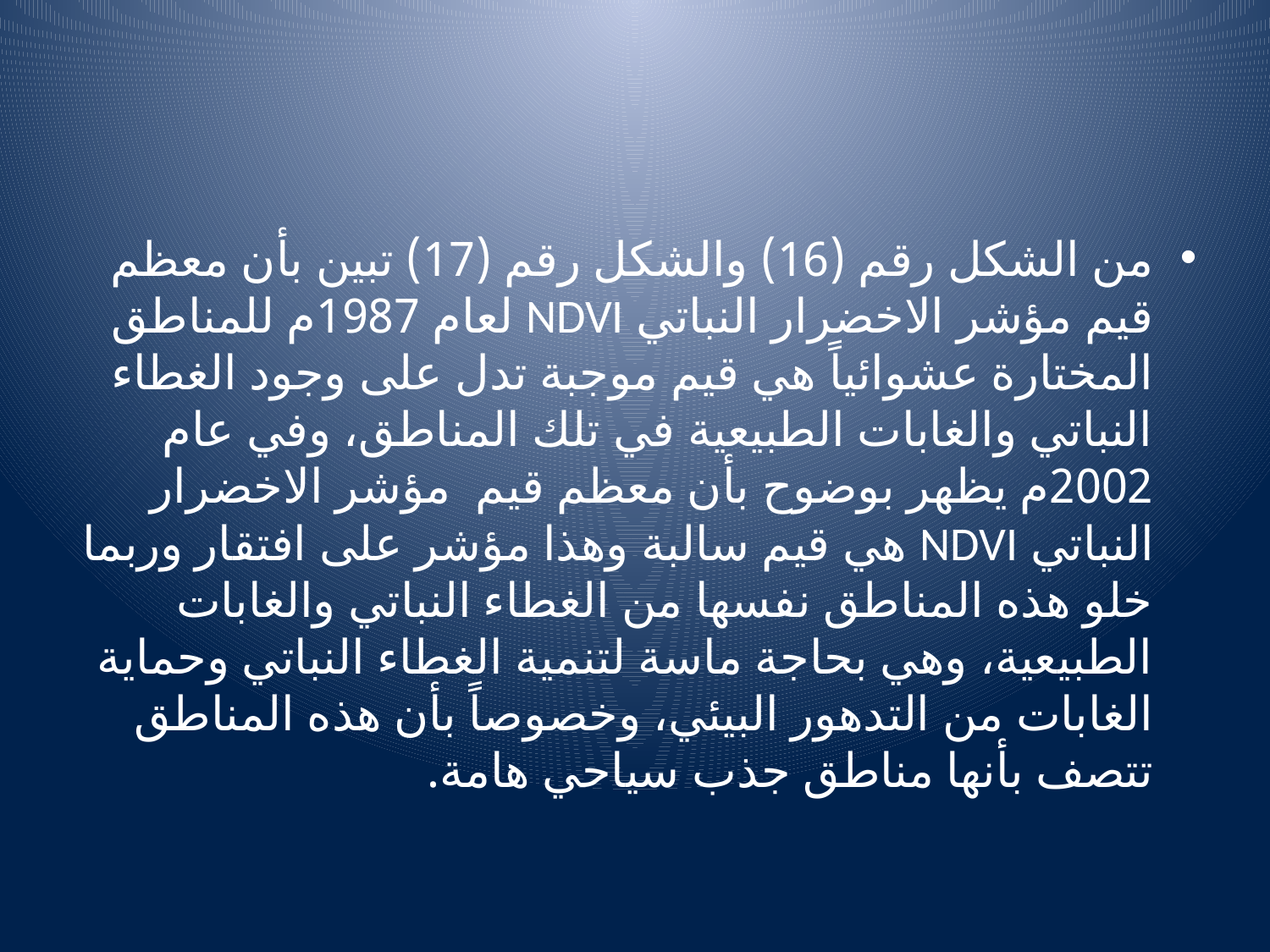

من الشكل رقم (16) والشكل رقم (17) تبين بأن معظم قيم مؤشر الاخضرار النباتي NDVI لعام 1987م للمناطق المختارة عشوائياً هي قيم موجبة تدل على وجود الغطاء النباتي والغابات الطبيعية في تلك المناطق، وفي عام 2002م يظهر بوضوح بأن معظم قيم  مؤشر الاخضرار النباتي NDVI هي قيم سالبة وهذا مؤشر على افتقار وربما خلو هذه المناطق نفسها من الغطاء النباتي والغابات الطبيعية، وهي بحاجة ماسة لتنمية الغطاء النباتي وحماية الغابات من التدهور البيئي، وخصوصاً بأن هذه المناطق تتصف بأنها مناطق جذب سياحي هامة.